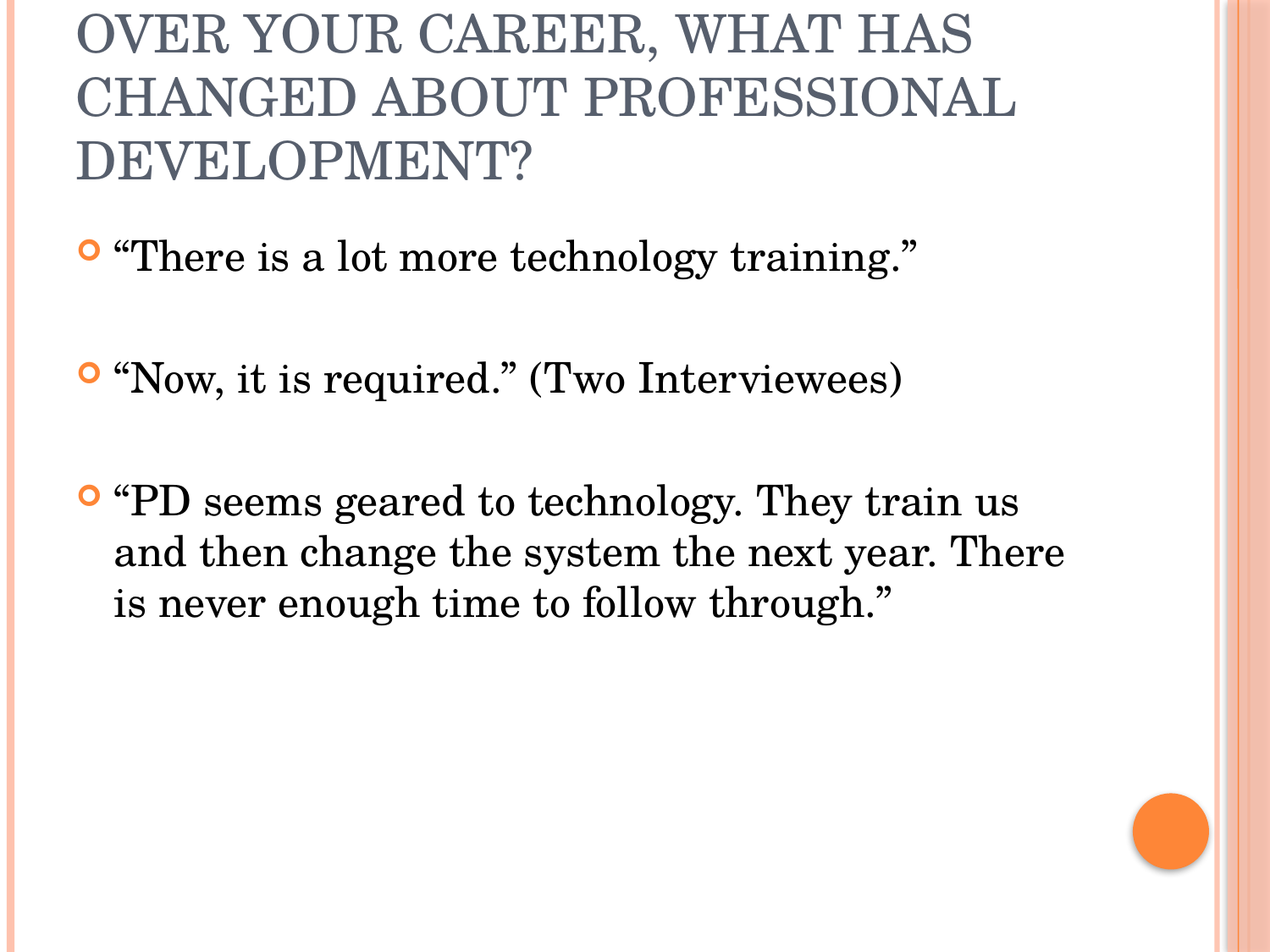

# Over your career, what has changed about professional development?
“There is a lot more technology training.”

“Now, it is required.” (Two Interviewees)

“PD seems geared to technology. They train us and then change the system the next year. There is never enough time to follow through.”